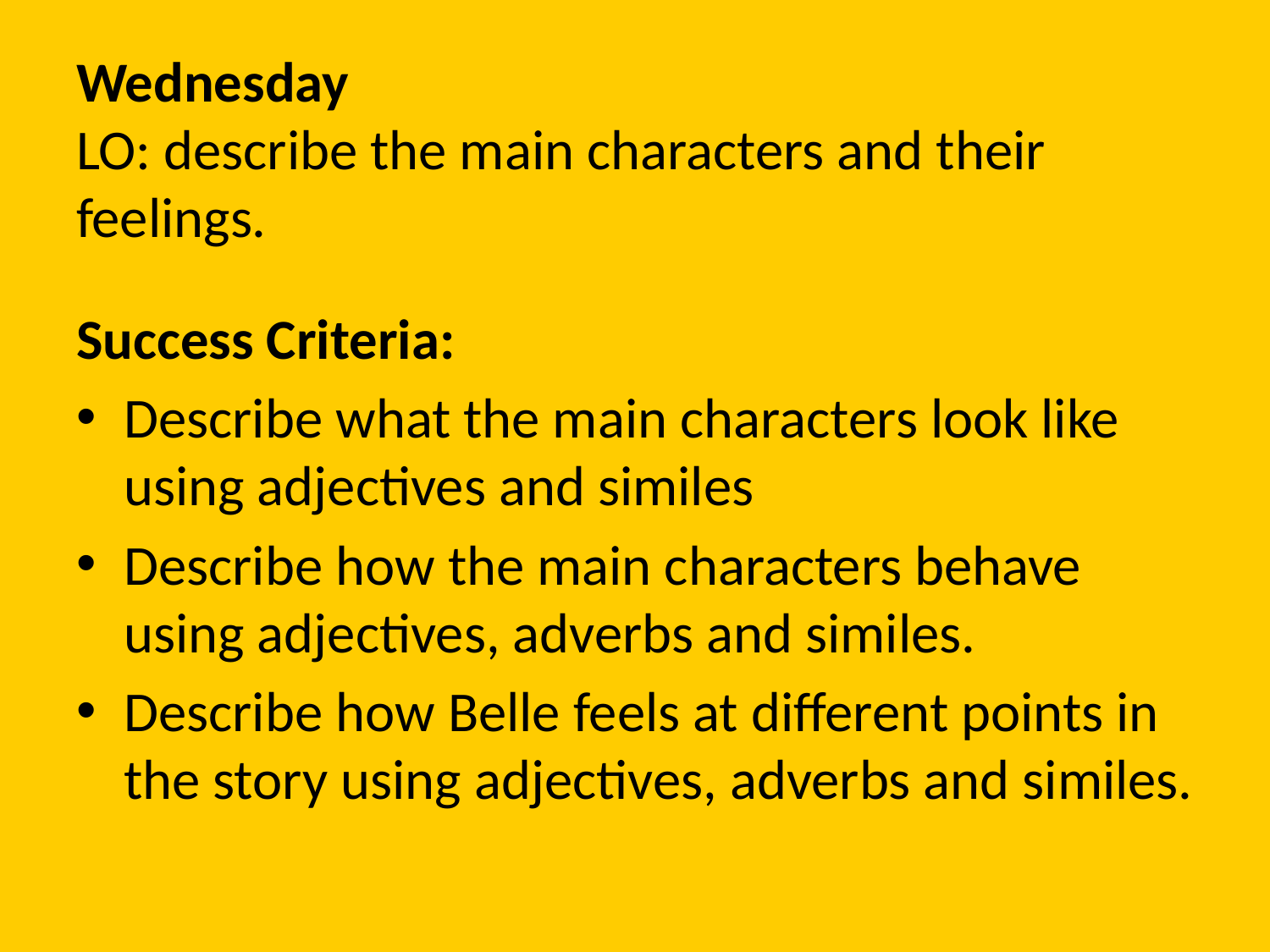

# Wednesday LO: describe the main characters and their feelings.
Success Criteria:
Describe what the main characters look like using adjectives and similes
Describe how the main characters behave using adjectives, adverbs and similes.
Describe how Belle feels at different points in the story using adjectives, adverbs and similes.